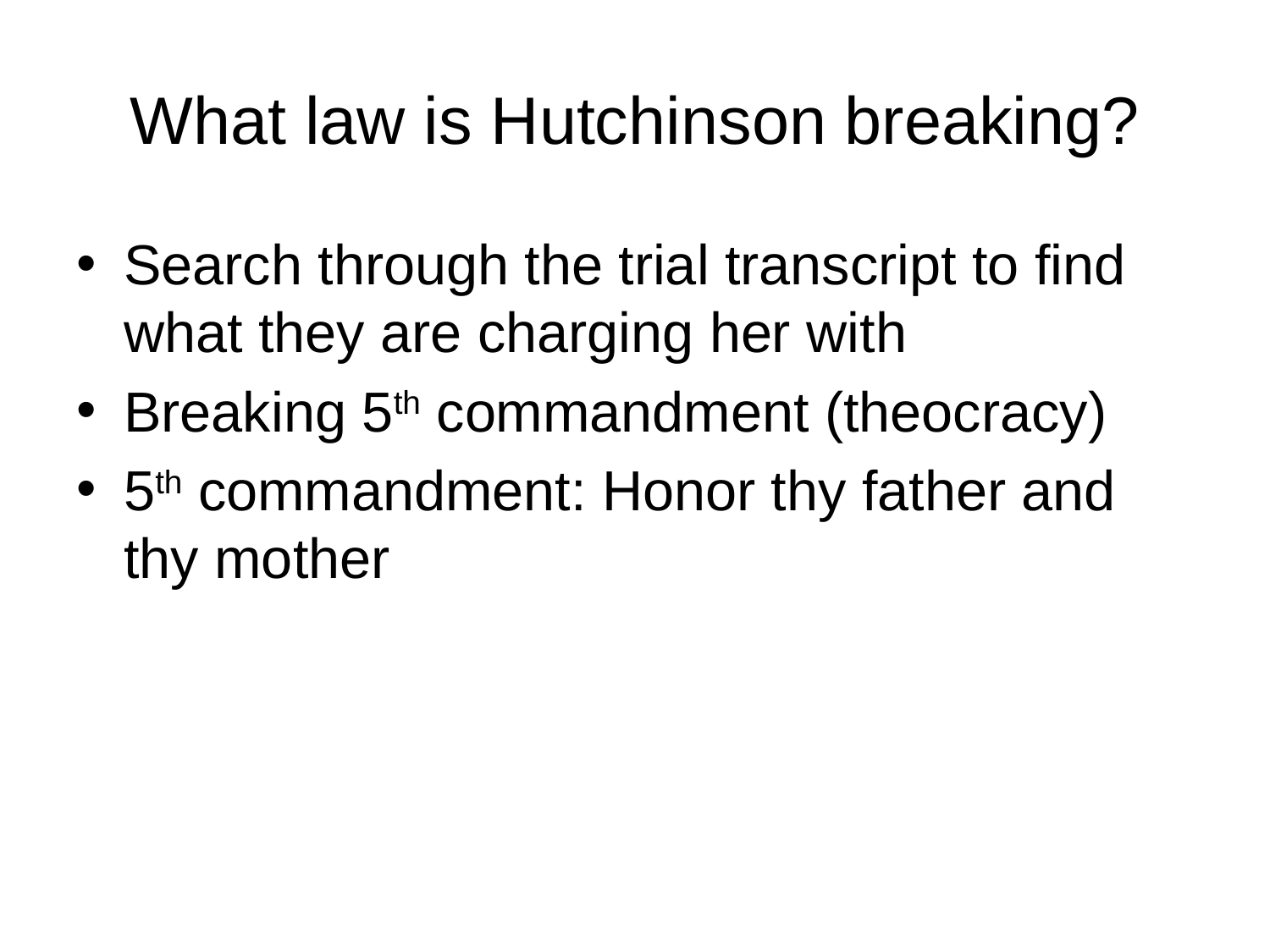

# What law is Hutchinson breaking?
Search through the trial transcript to find what they are charging her with
Breaking 5th commandment (theocracy)
5th commandment: Honor thy father and thy mother